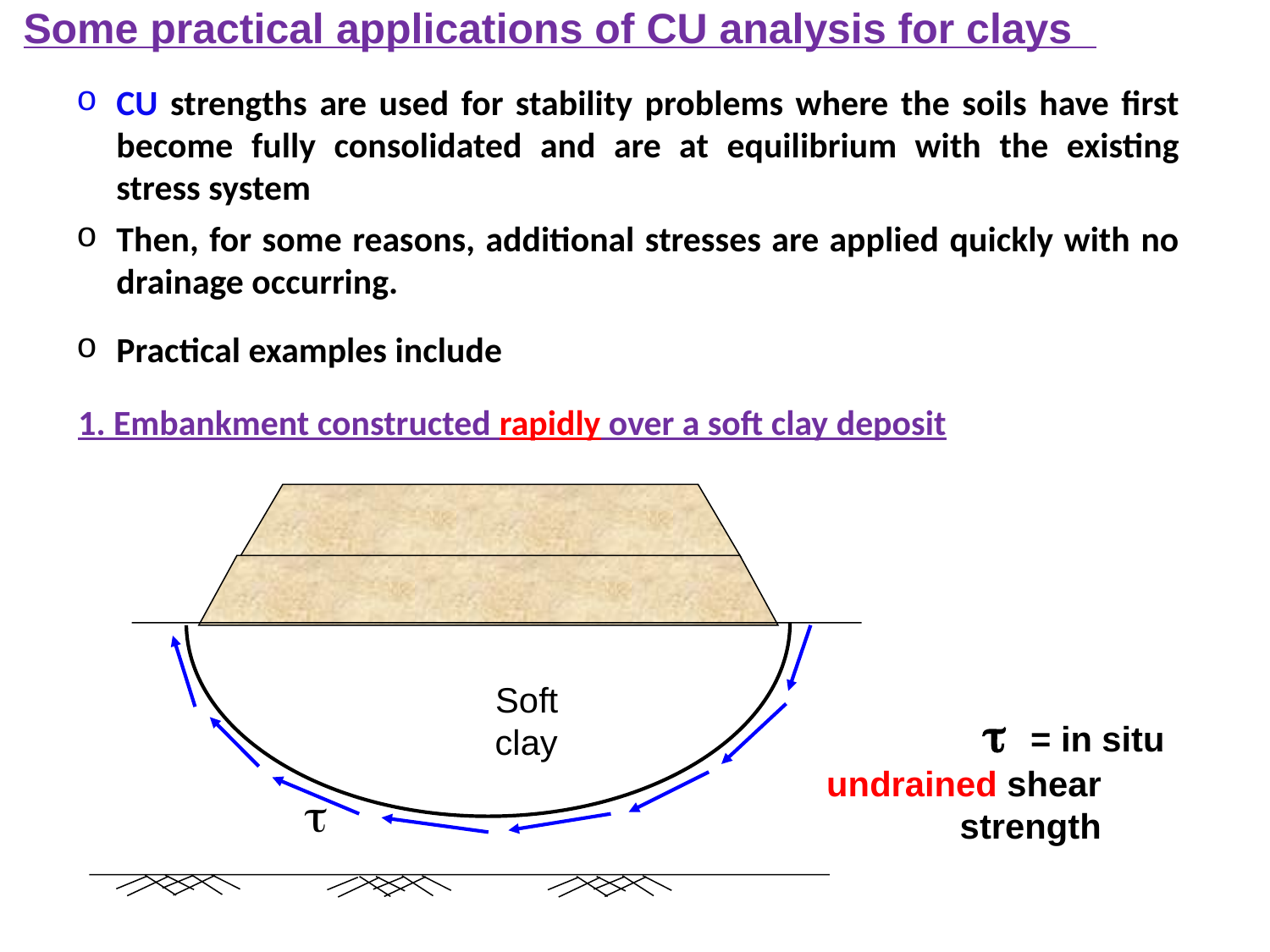

Some practical applications of CU analysis for clays
CU strengths are used for stability problems where the soils have first become fully consolidated and are at equilibrium with the existing stress system
Then, for some reasons, additional stresses are applied quickly with no drainage occurring.
Practical examples include
1. Embankment constructed rapidly over a soft clay deposit

Soft clay

τ

τ = in situ undrained shear strength